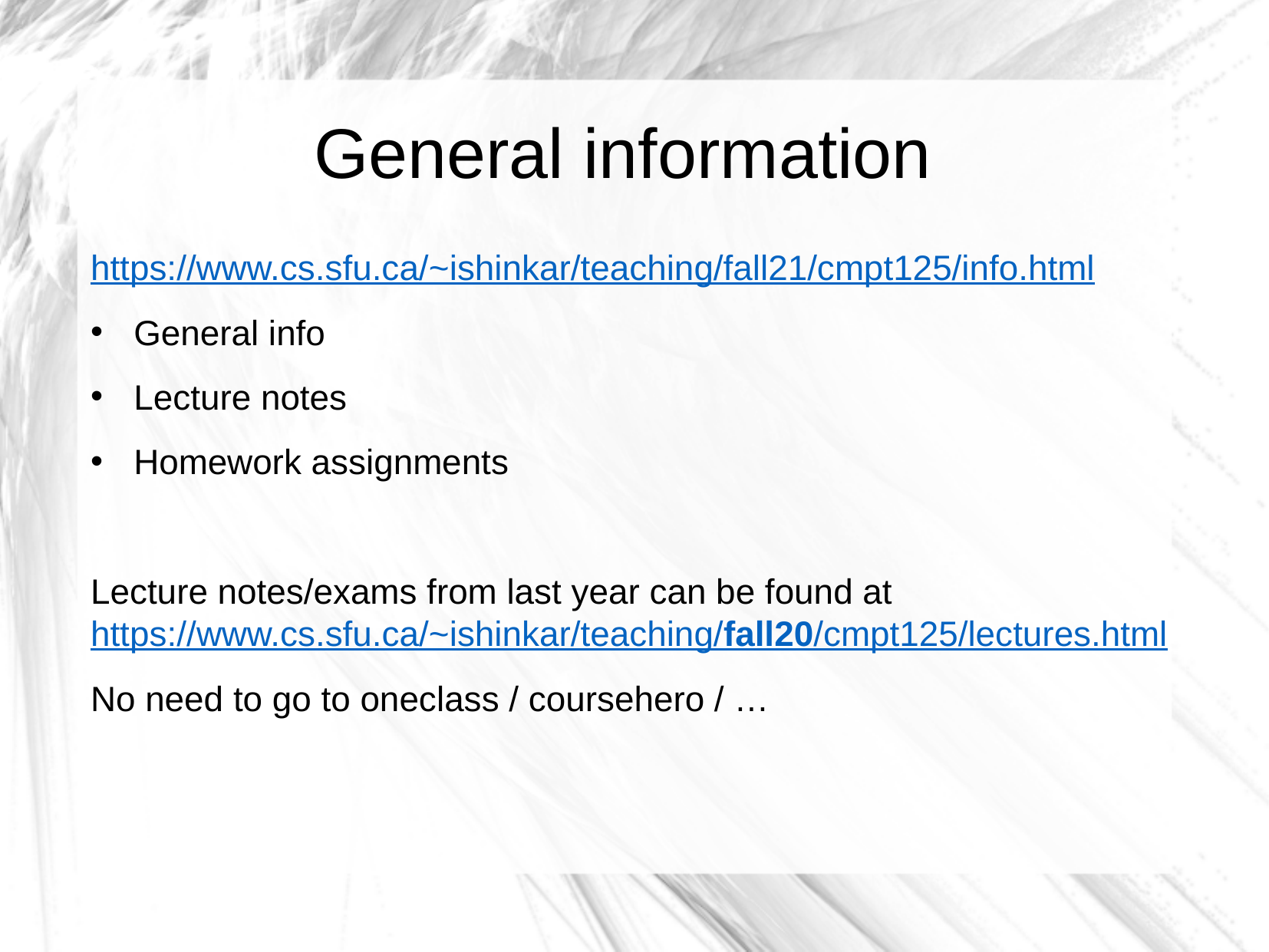

General information
https://www.cs.sfu.ca/~ishinkar/teaching/fall21/cmpt125/info.html
General info
Lecture notes
Homework assignments

Lecture notes/exams from last year can be found at
https://www.cs.sfu.ca/~ishinkar/teaching/fall20/cmpt125/lectures.html
No need to go to oneclass / coursehero / …